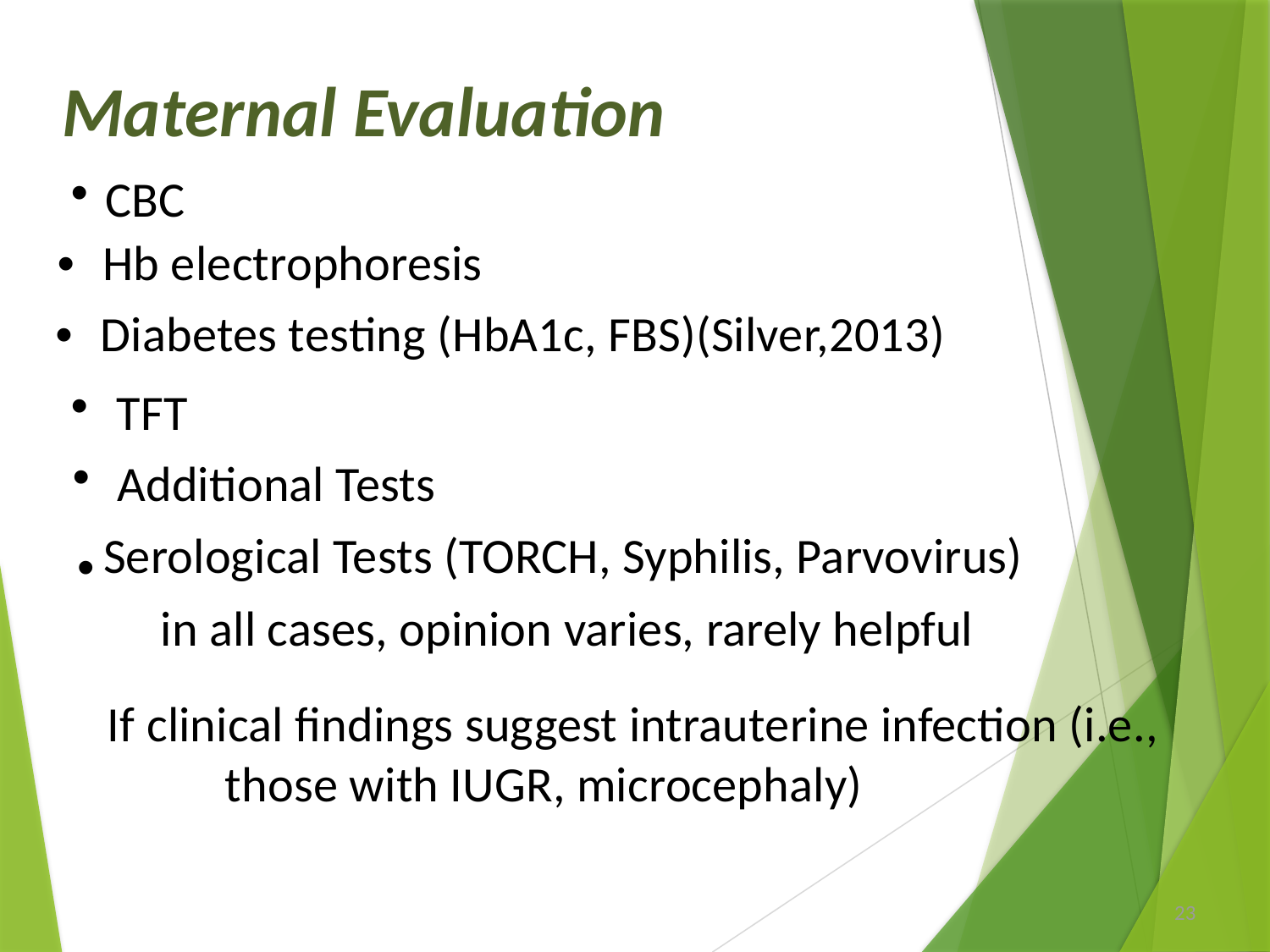

Maternal Evaluation
•
CBC
•  Hb electrophoresis
•  Diabetes testing (HbA1c, FBS)(Silver,2013)
•
TFT
•
Additional Tests
Serological Tests (TORCH, Syphilis, Parvovirus)
•
in all cases, opinion varies, rarely helpful
If clinical findings suggest intrauterine infection (i.e.,
those with IUGR, microcephaly)
23